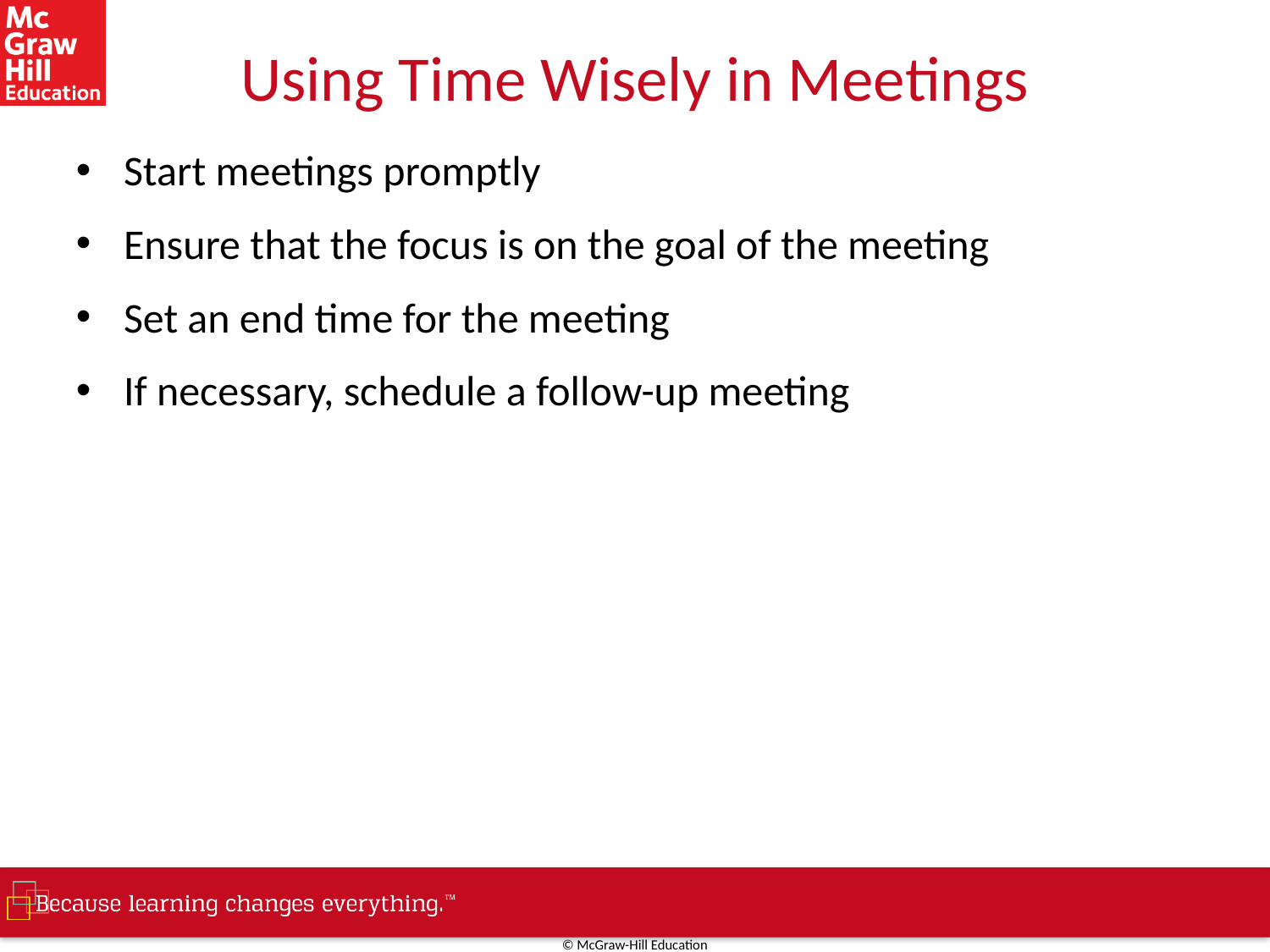

# Using Time Wisely in Meetings
Start meetings promptly
Ensure that the focus is on the goal of the meeting
Set an end time for the meeting
If necessary, schedule a follow-up meeting